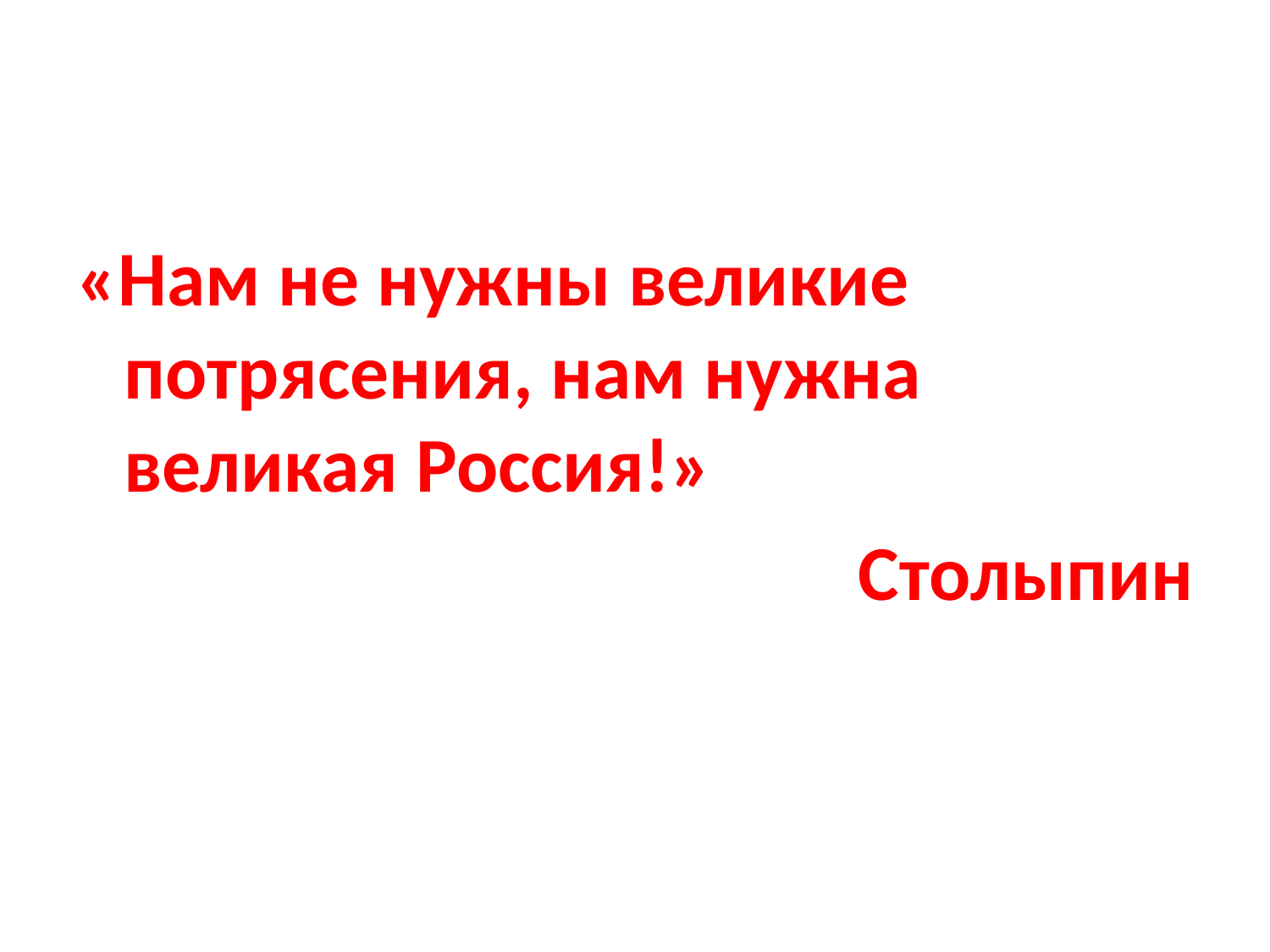

#
«Нам не нужны великие потрясения, нам нужна великая Россия!»
Столыпин